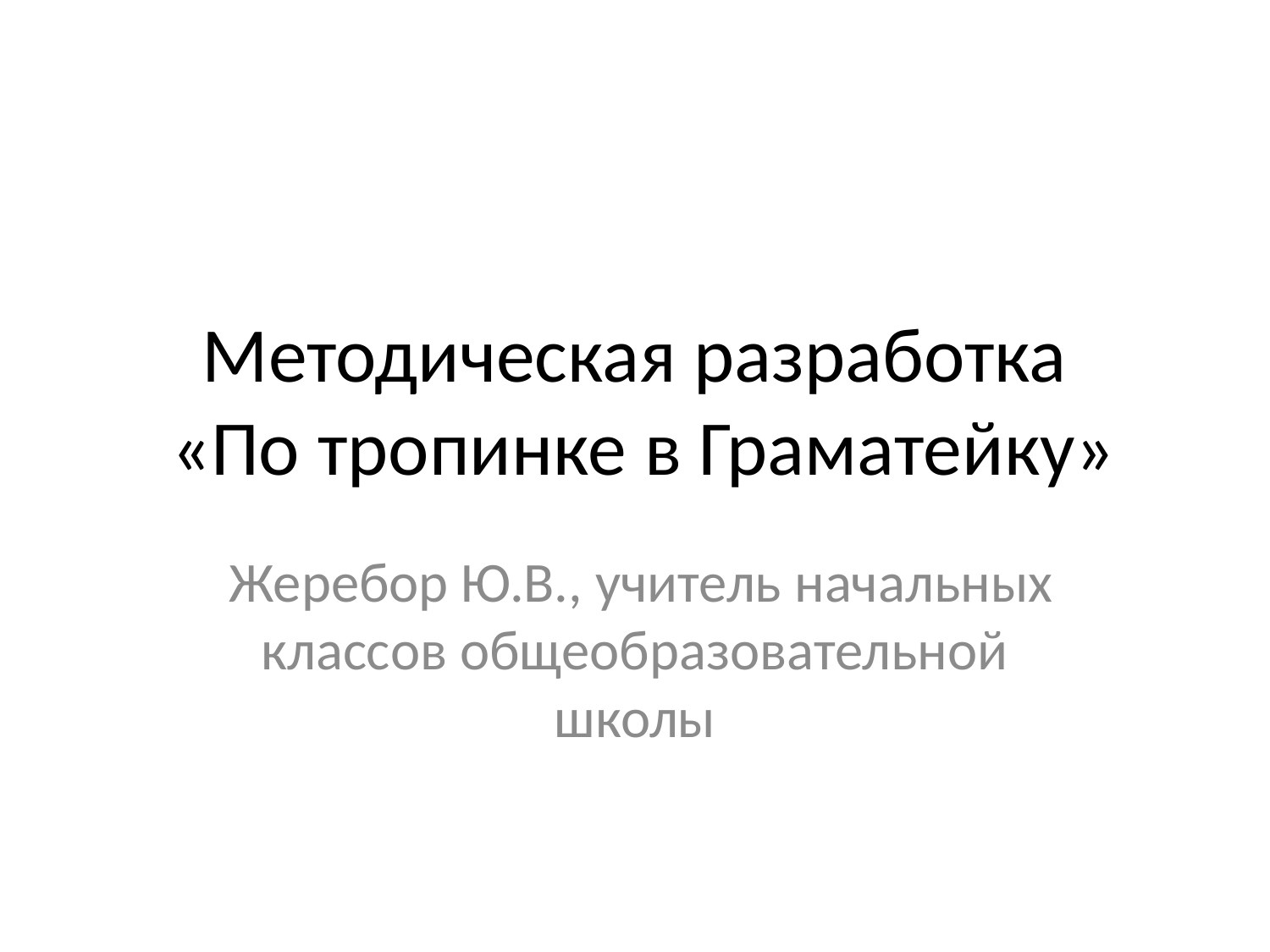

# Методическая разработка «По тропинке в Граматейку»
 Жеребор Ю.В., учитель начальных классов общеобразовательной школы